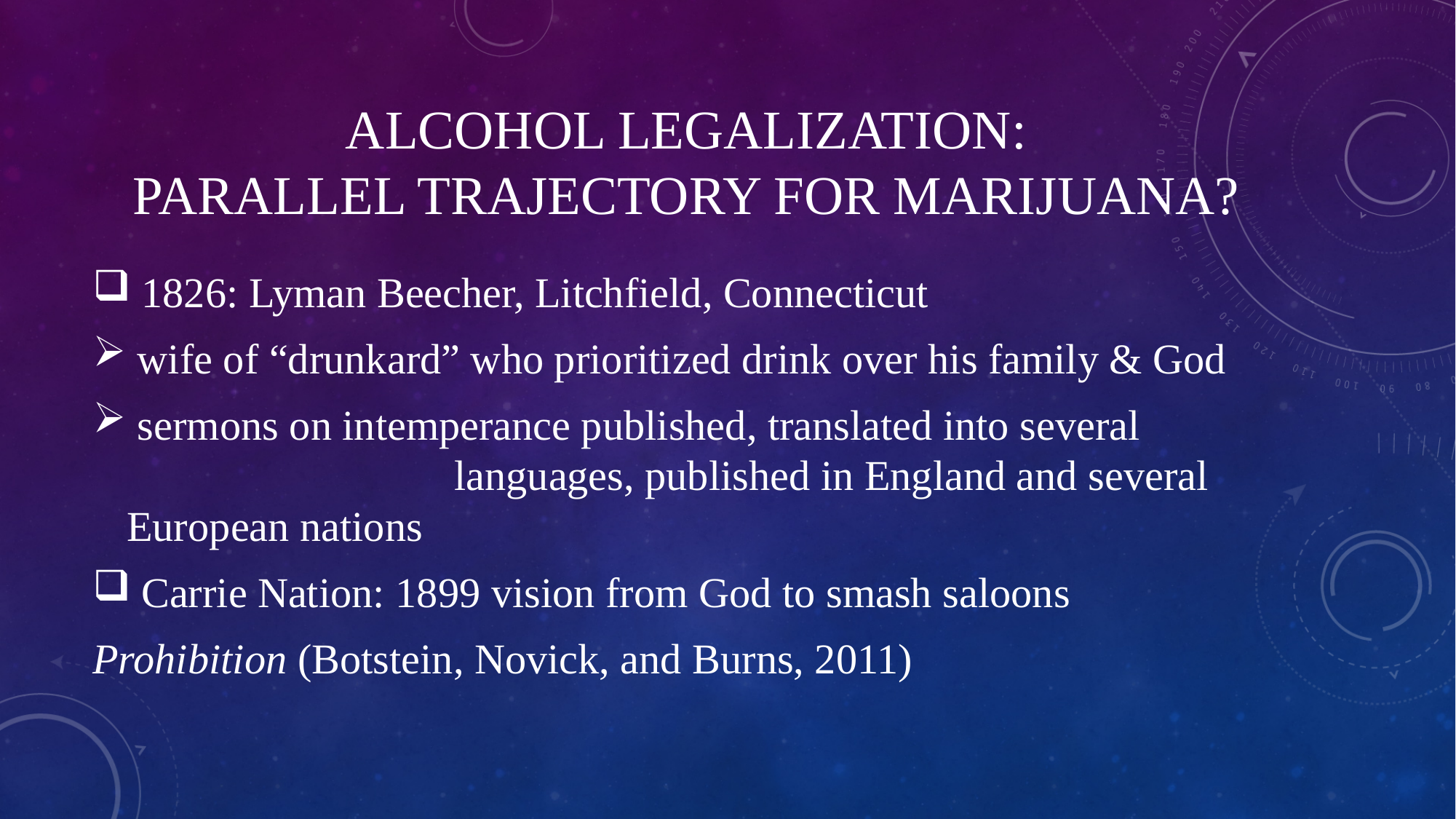

# Alcohol legalization: parallel trajectory for marijuana?
 1826: Lyman Beecher, Litchfield, Connecticut
 wife of “drunkard” who prioritized drink over his family & God
 sermons on intemperance published, translated into several 				languages, published in England and several European nations
 Carrie Nation: 1899 vision from God to smash saloons
Prohibition (Botstein, Novick, and Burns, 2011)